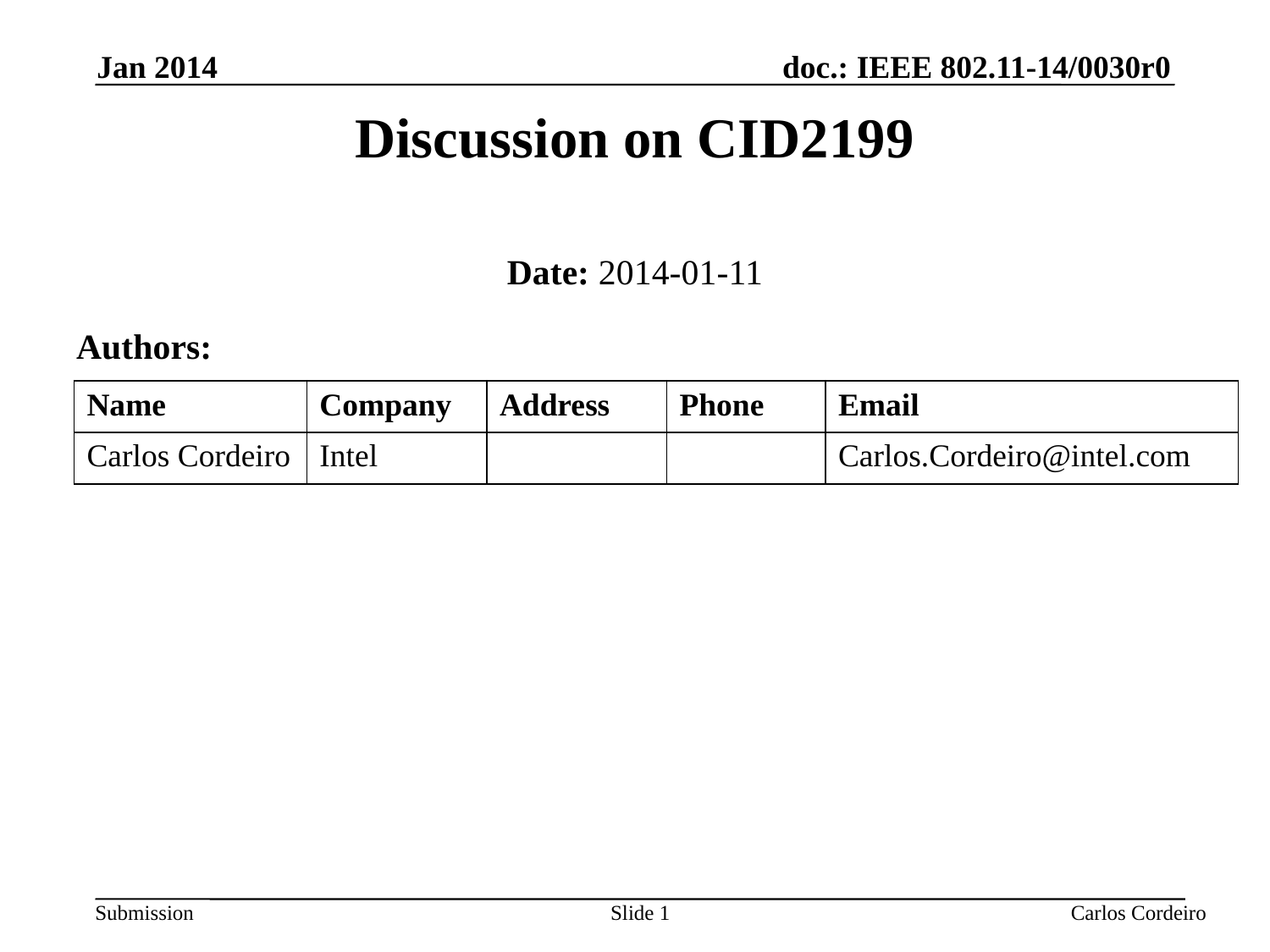

Jan 2014
Discussion on CID2199
Date: 2014-01-11
Authors:
| Name | Company | Address | Phone | Email |
| --- | --- | --- | --- | --- |
| Carlos Cordeiro | Intel |  |  | Carlos.Cordeiro@intel.com |
Slide 1
Carlos Cordeiro